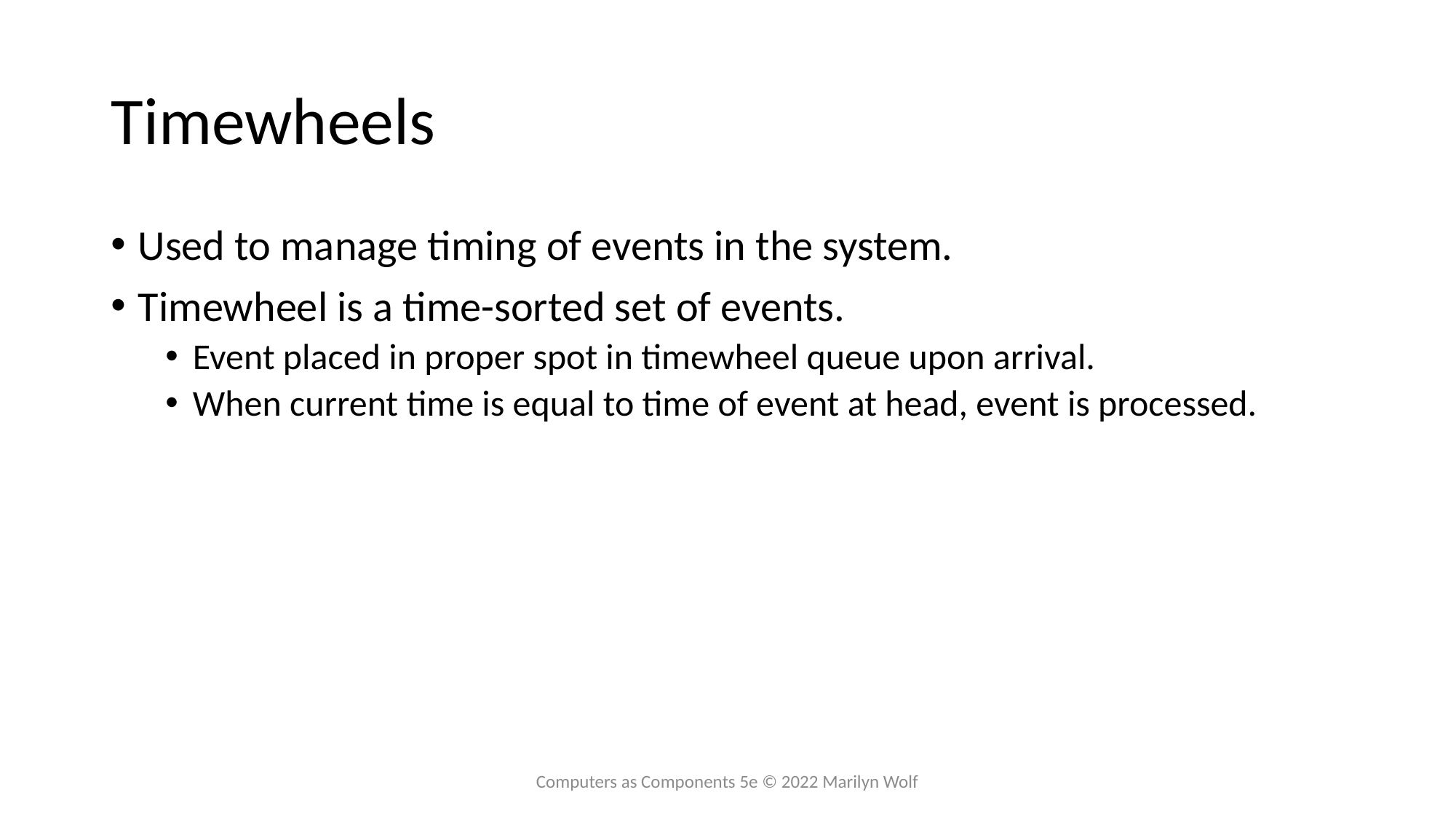

# Timewheels
Used to manage timing of events in the system.
Timewheel is a time-sorted set of events.
Event placed in proper spot in timewheel queue upon arrival.
When current time is equal to time of event at head, event is processed.
Computers as Components 5e © 2022 Marilyn Wolf